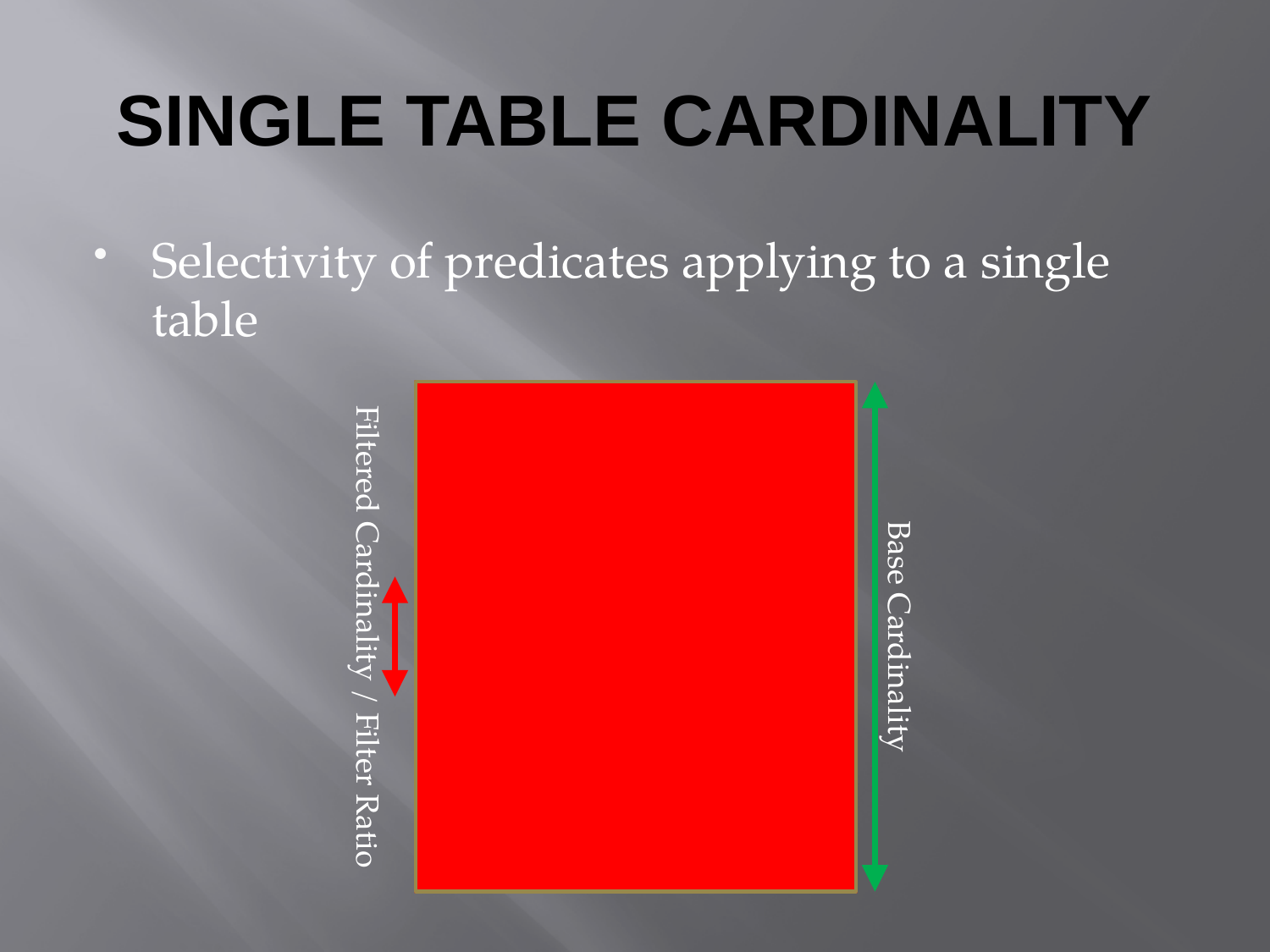

# SINGLE TABLE CARDINALITY
Selectivity of predicates applying to a single table

Filtered Cardinality / Filter Ratio
Base Cardinality